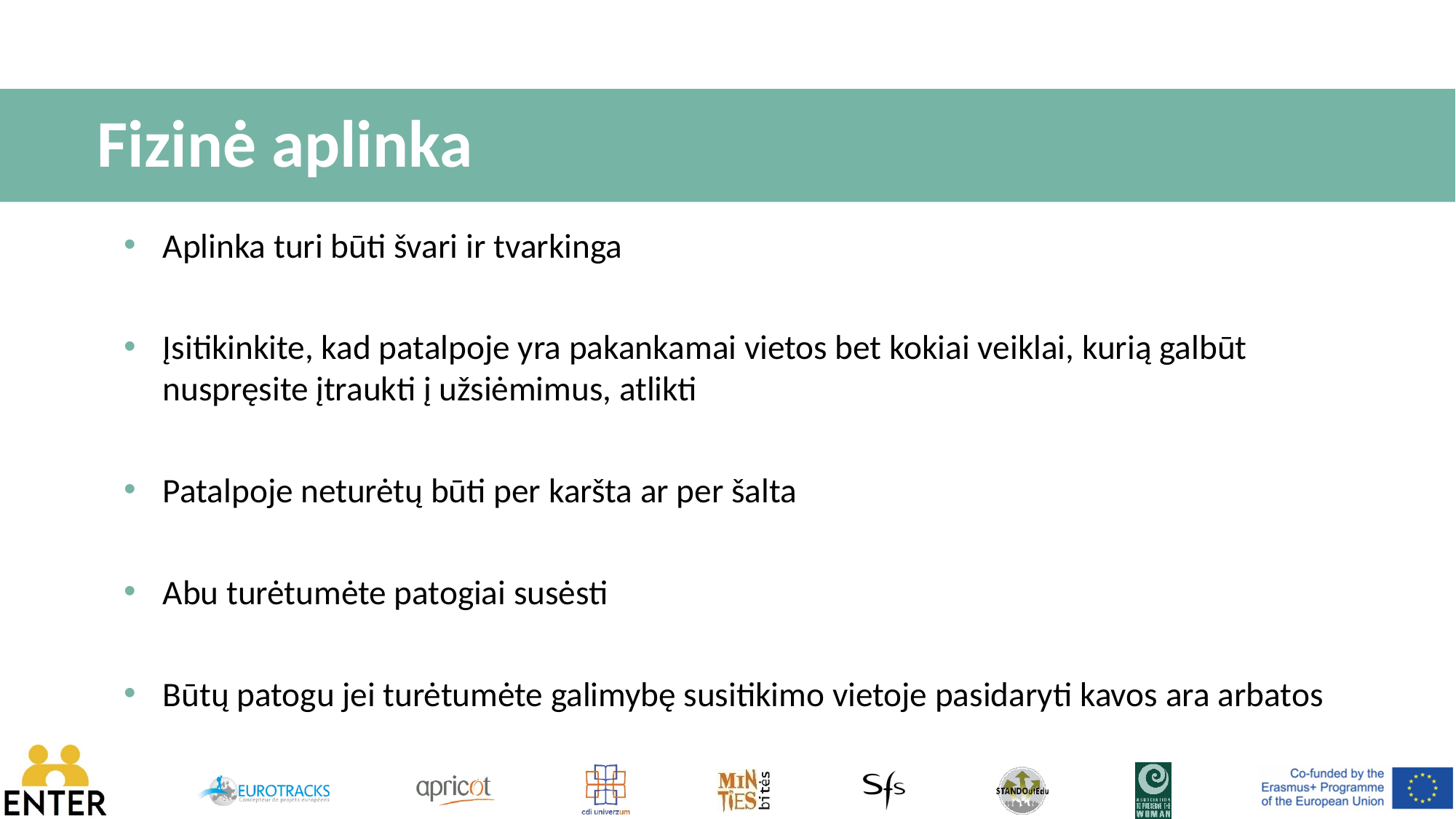

# Fizinė aplinka
Aplinka turi būti švari ir tvarkinga

Įsitikinkite, kad patalpoje yra pakankamai vietos bet kokiai veiklai, kurią galbūt nuspręsite įtraukti į užsiėmimus, atlikti

Patalpoje neturėtų būti per karšta ar per šalta

Abu turėtumėte patogiai susėsti

Būtų patogu jei turėtumėte galimybę susitikimo vietoje pasidaryti kavos ara arbatos